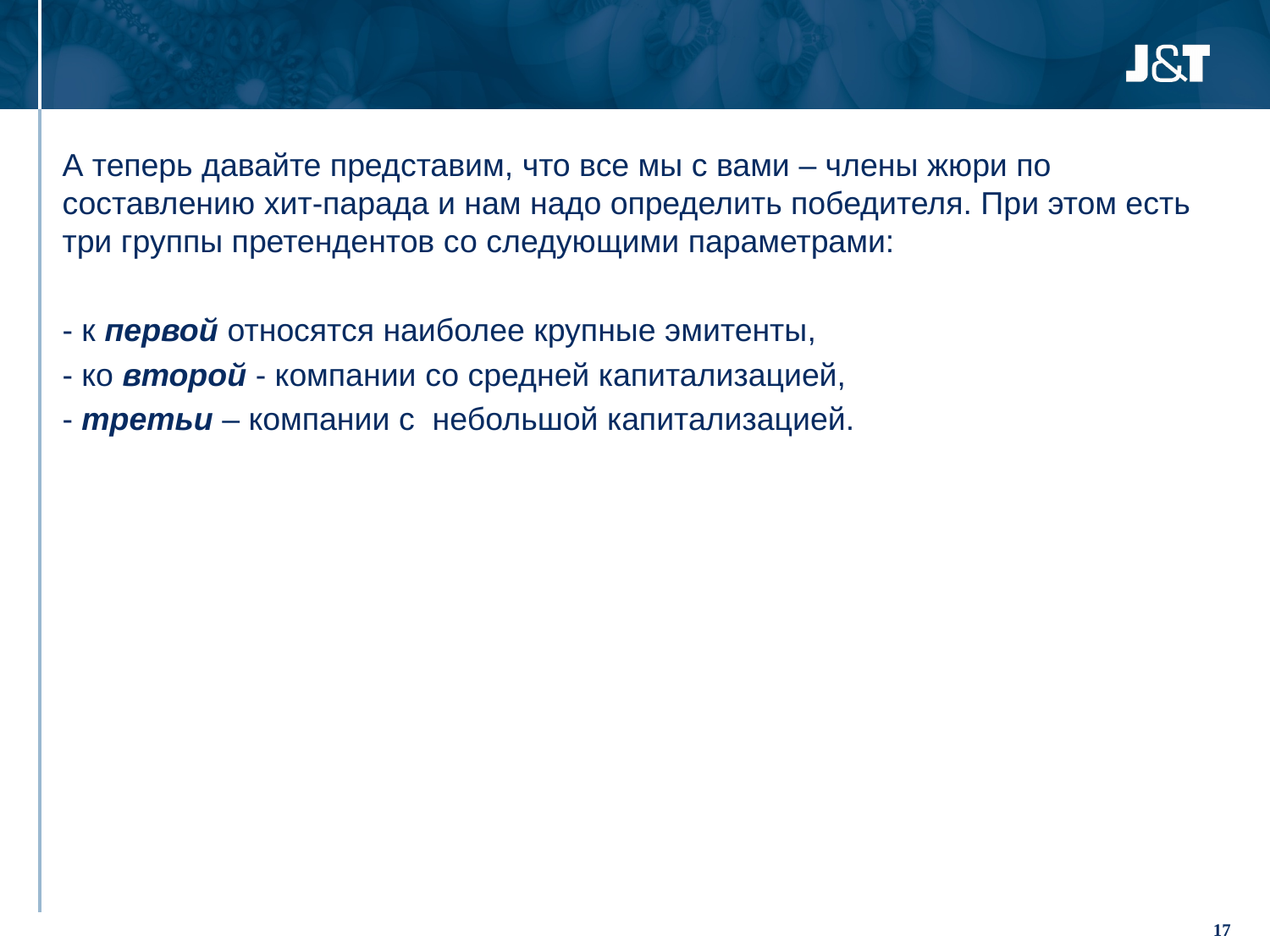

А теперь давайте представим, что все мы с вами – члены жюри по составлению хит-парада и нам надо определить победителя. При этом есть три группы претендентов со следующими параметрами:

- к первой относятся наиболее крупные эмитенты,
- ко второй - компании со средней капитализацией,
- третьи – компании с  небольшой капитализацией.

17